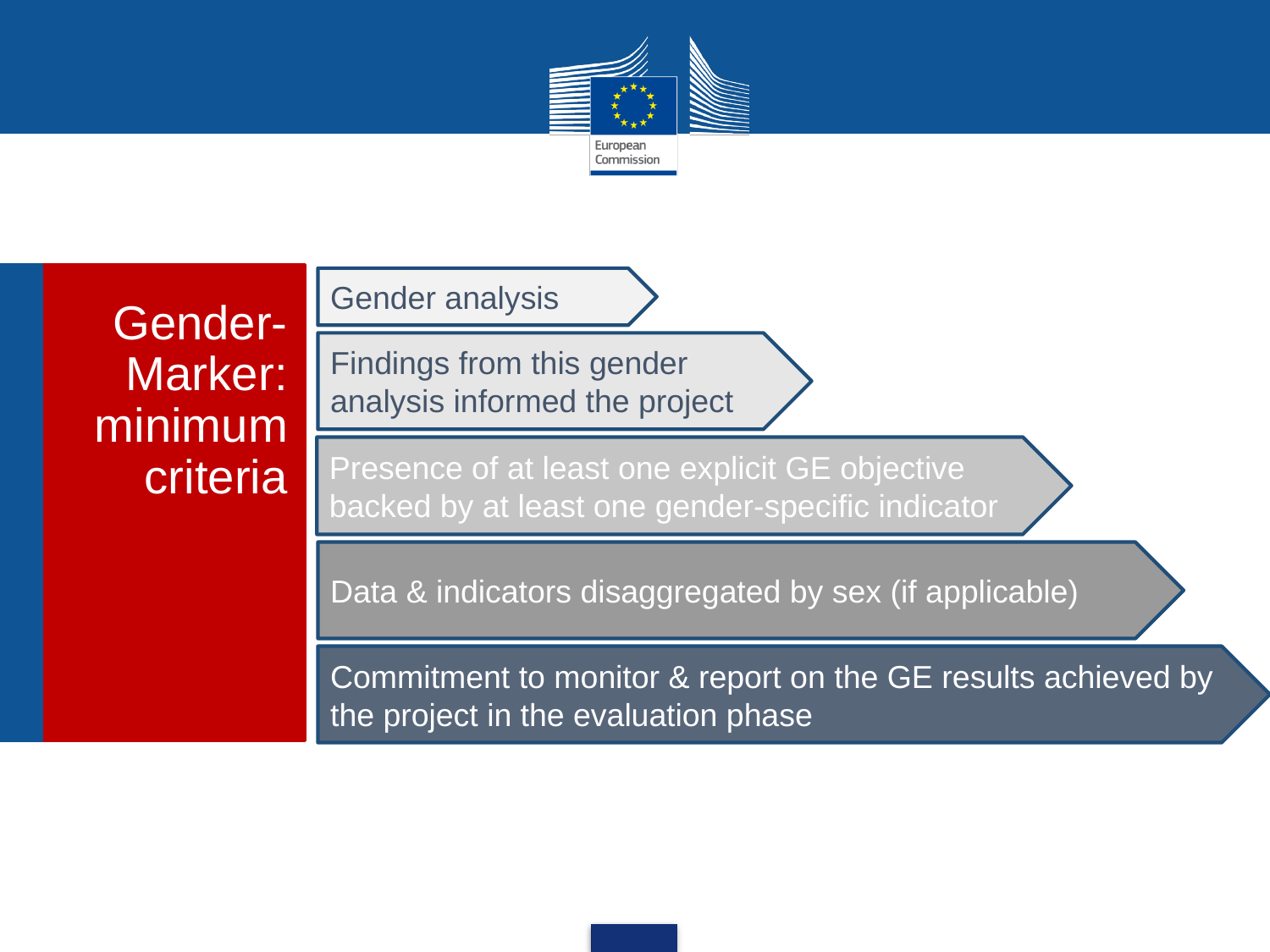

Gender analysis
Gender-Marker: minimum criteria

Findings from this gender analysis informed the project
Presence of at least one explicit GE objective backed by at least one gender-specific indicator
Data & indicators disaggregated by sex (if applicable)
Commitment to monitor & report on the GE results achieved by the project in the evaluation phase